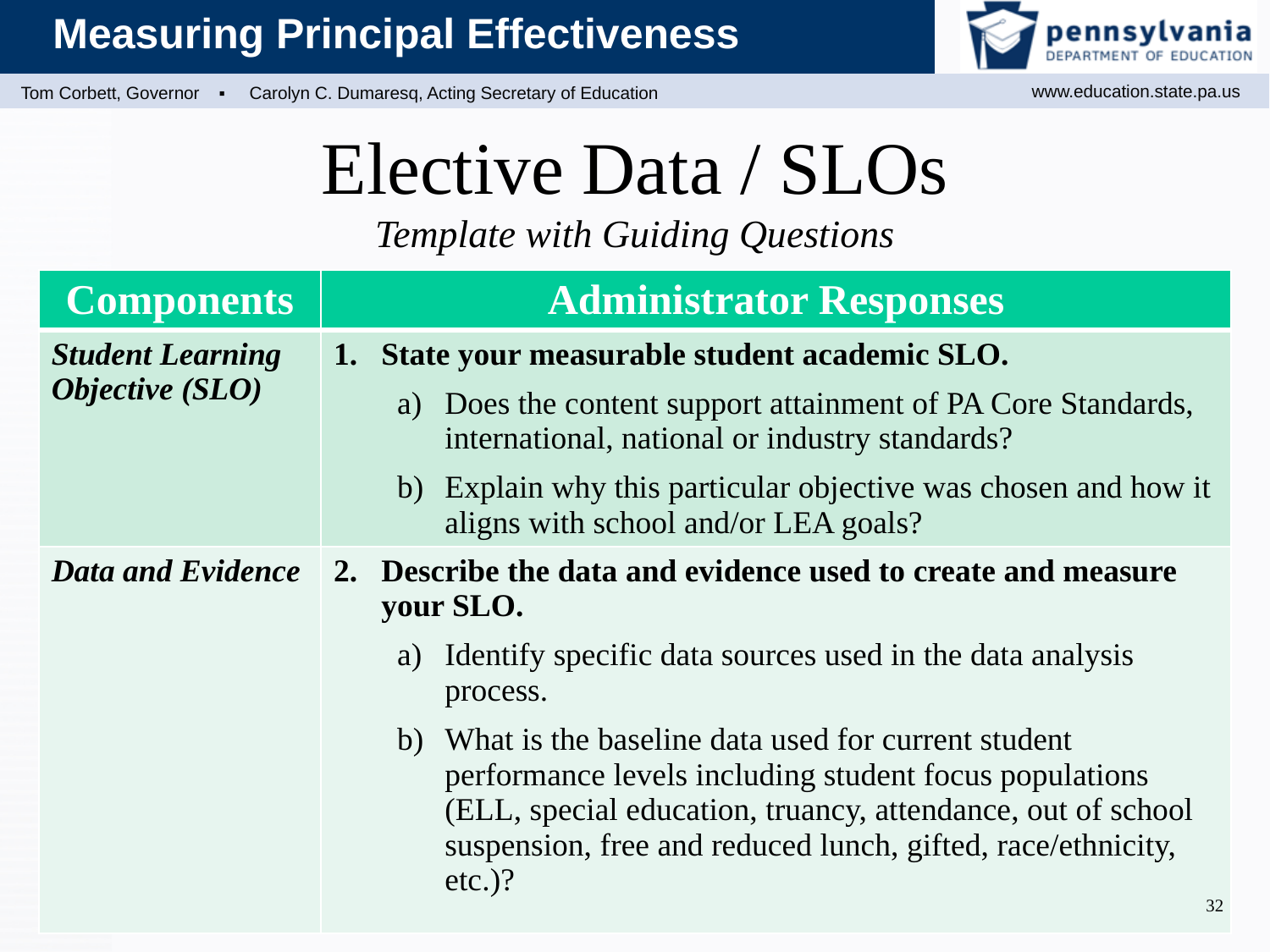

# Elective Data / SLOs Template with Guiding Questions
| Components | Administrator Responses |
| --- | --- |
| Student Learning Objective (SLO) | State your measurable student academic SLO. Does the content support attainment of PA Core Standards, international, national or industry standards? Explain why this particular objective was chosen and how it aligns with school and/or LEA goals? |
| Data and Evidence | Describe the data and evidence used to create and measure your SLO. Identify specific data sources used in the data analysis process. What is the baseline data used for current student performance levels including student focus populations (ELL, special education, truancy, attendance, out of school suspension, free and reduced lunch, gifted, race/ethnicity, etc.)? |
32